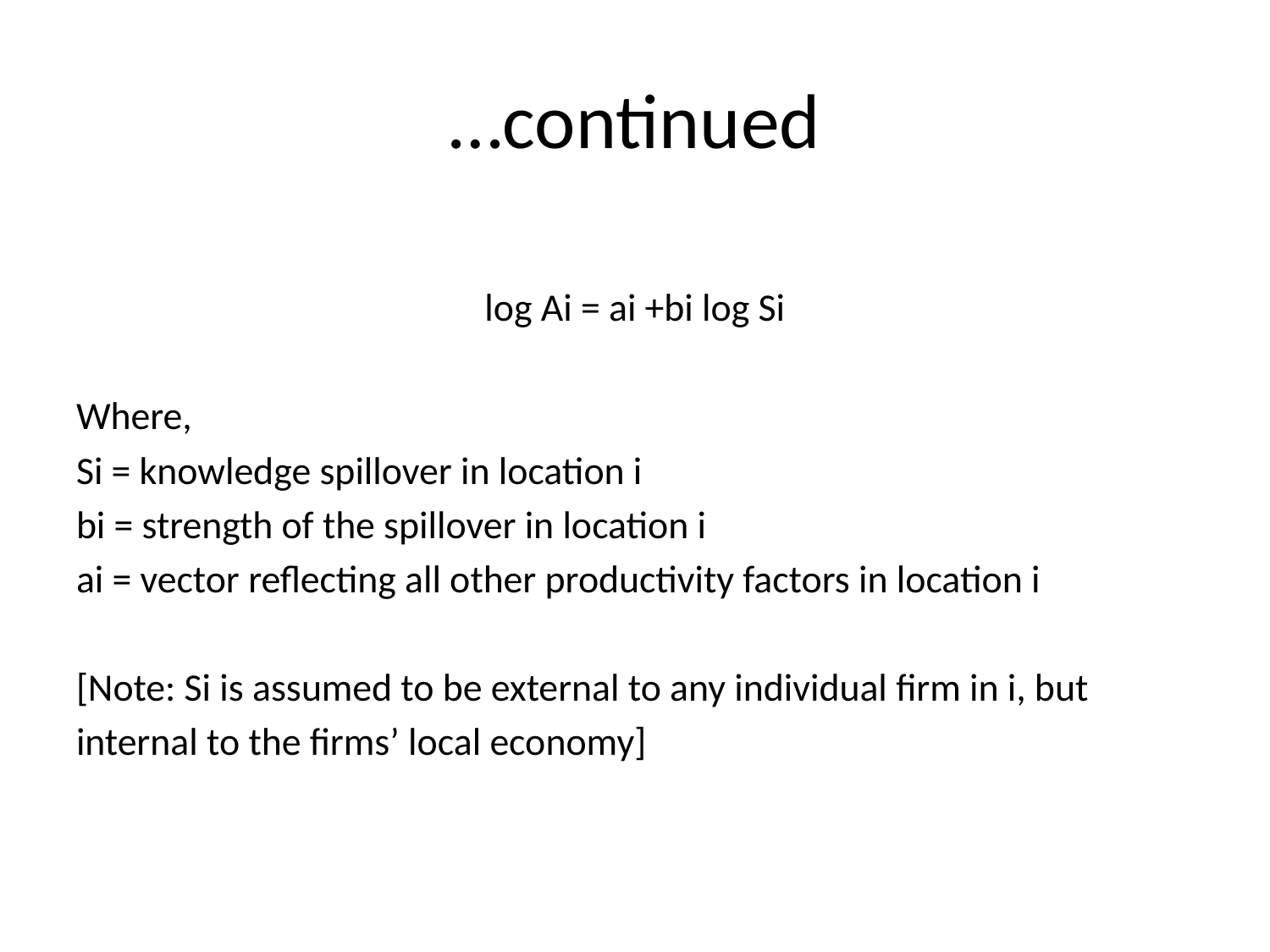

# …continued

log Ai = ai +bi log Si

Where,
Si = knowledge spillover in location i
bi = strength of the spillover in location i
ai = vector reflecting all other productivity factors in location i

[Note: Si is assumed to be external to any individual firm in i, but
internal to the firms’ local economy]